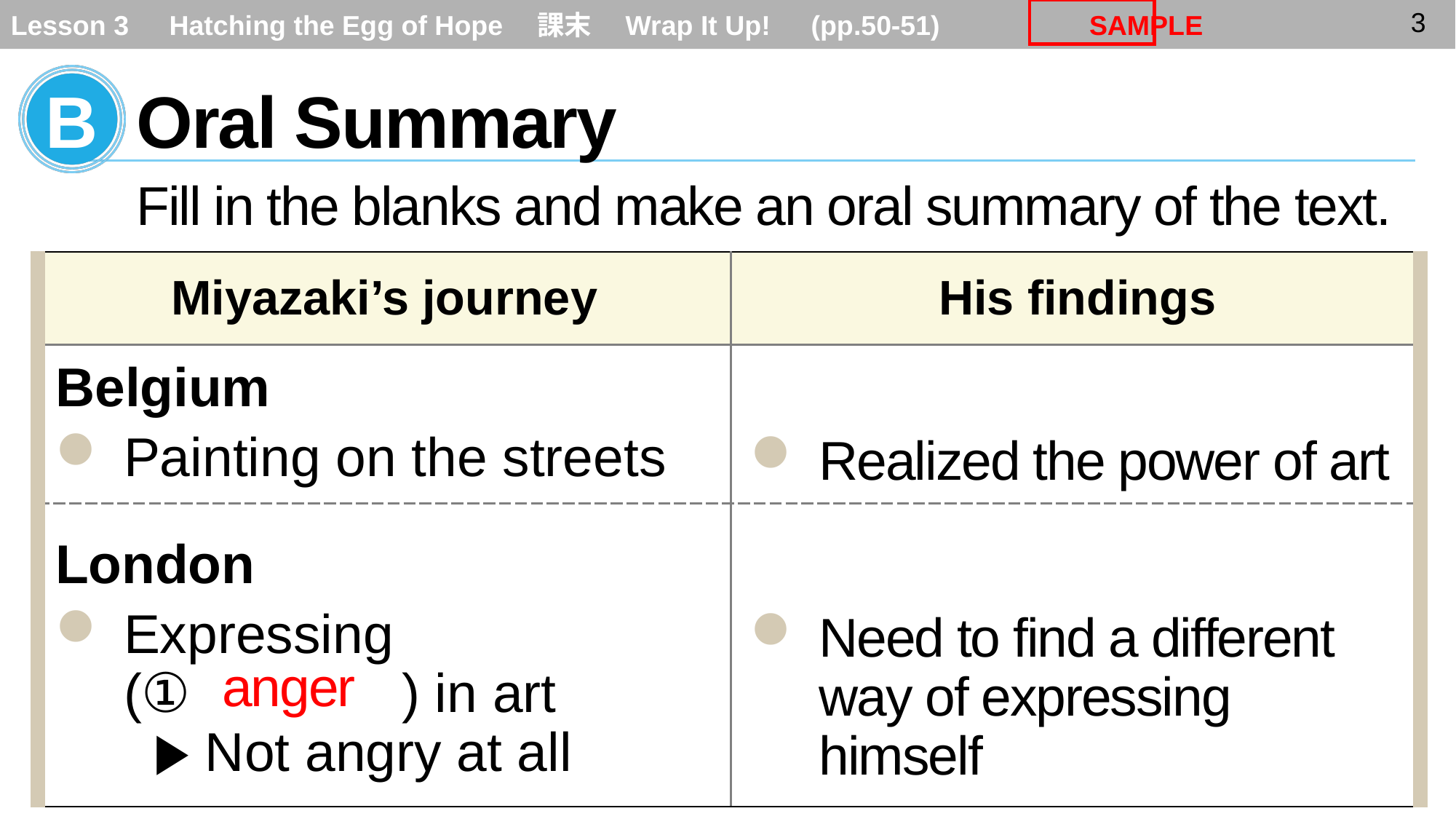

B
Oral Summary
Fill in the blanks and make an oral summary of the text.
Belgium
Painting on the streets

Realized the power of art
London
Expressing (①              ) in art
  ▶ Not angry at all

Need to find a different way of expressing himself
anger